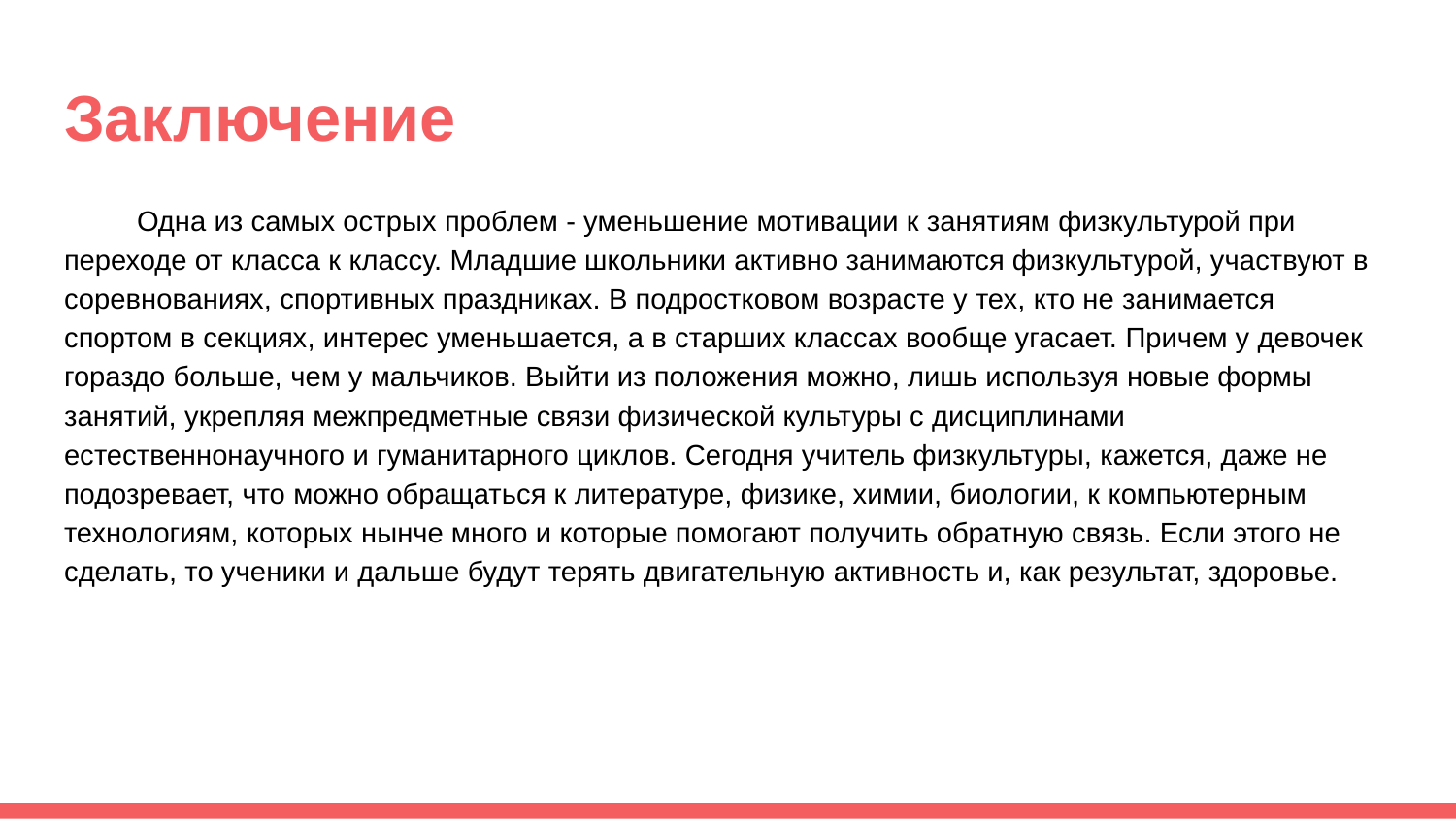

# Заключение
Одна из самых острых проблем - уменьшение мотивации к занятиям физкультурой при переходе от класса к классу. Младшие школьники активно занимаются физкультурой, участвуют в соревнованиях, спортивных праздниках. В подростковом возрасте у тех, кто не занимается спортом в секциях, интерес уменьшается, а в старших классах вообще угасает. Причем у девочек гораздо больше, чем у мальчиков. Выйти из положения можно, лишь используя новые формы занятий, укрепляя межпредметные связи физической культуры с дисциплинами естественнонаучного и гуманитарного циклов. Сегодня учитель физкультуры, кажется, даже не подозревает, что можно обращаться к литературе, физике, химии, биологии, к компьютерным технологиям, которых нынче много и которые помогают получить обратную связь. Если этого не сделать, то ученики и дальше будут терять двигательную активность и, как результат, здоровье.